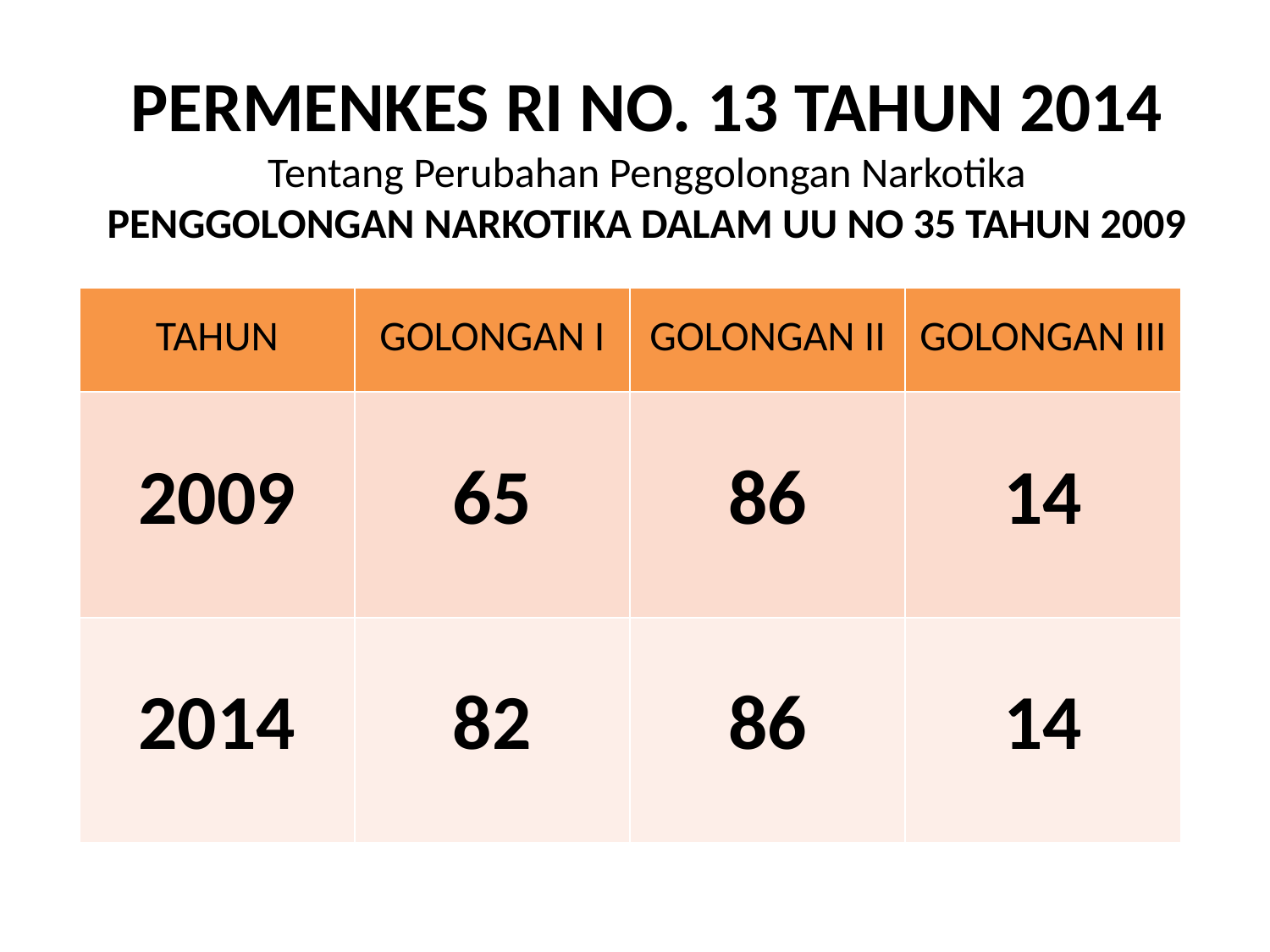

# PERMENKES RI NO. 13 TAHUN 2014 Tentang Perubahan Penggolongan Narkotika PENGGOLONGAN NARKOTIKA DALAM UU NO 35 TAHUN 2009
| TAHUN | GOLONGAN I | GOLONGAN II | GOLONGAN III |
| --- | --- | --- | --- |
| 2009 | 65 | 86 | 14 |
| 2014 | 82 | 86 | 14 |